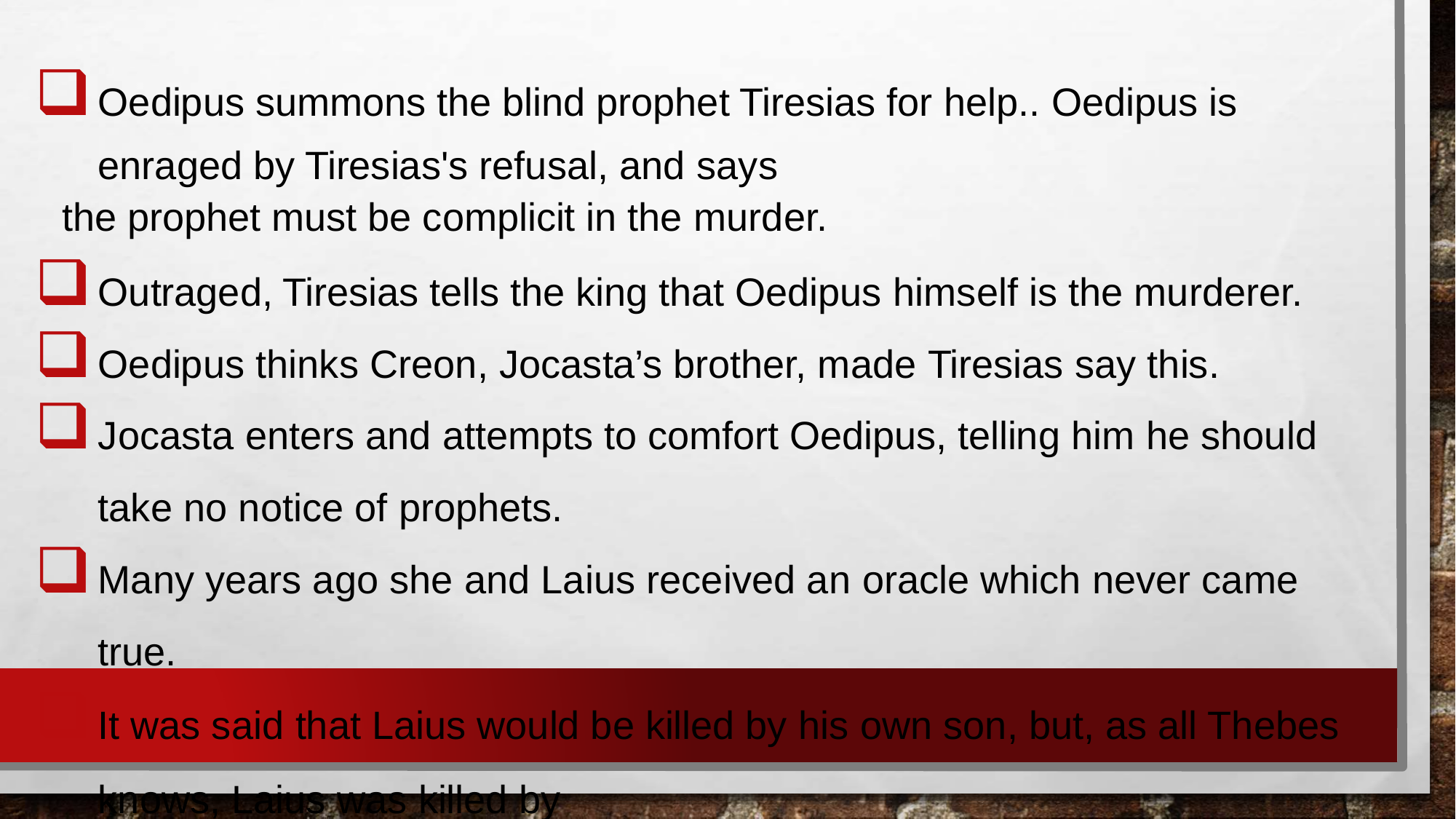

Oedipus summons the blind prophet Tiresias for help.. Oedipus is enraged by Tiresias's refusal, and says
the prophet must be complicit in the murder.
Outraged, Tiresias tells the king that Oedipus himself is the murderer.
Oedipus thinks Creon, Jocasta’s brother, made Tiresias say this.
Jocasta enters and attempts to comfort Oedipus, telling him he should take no notice of prophets.
Many years ago she and Laius received an oracle which never came true.
It was said that Laius would be killed by his own son, but, as all Thebes knows, Laius was killed by
bandits at a crossroads on the way to Delphi.